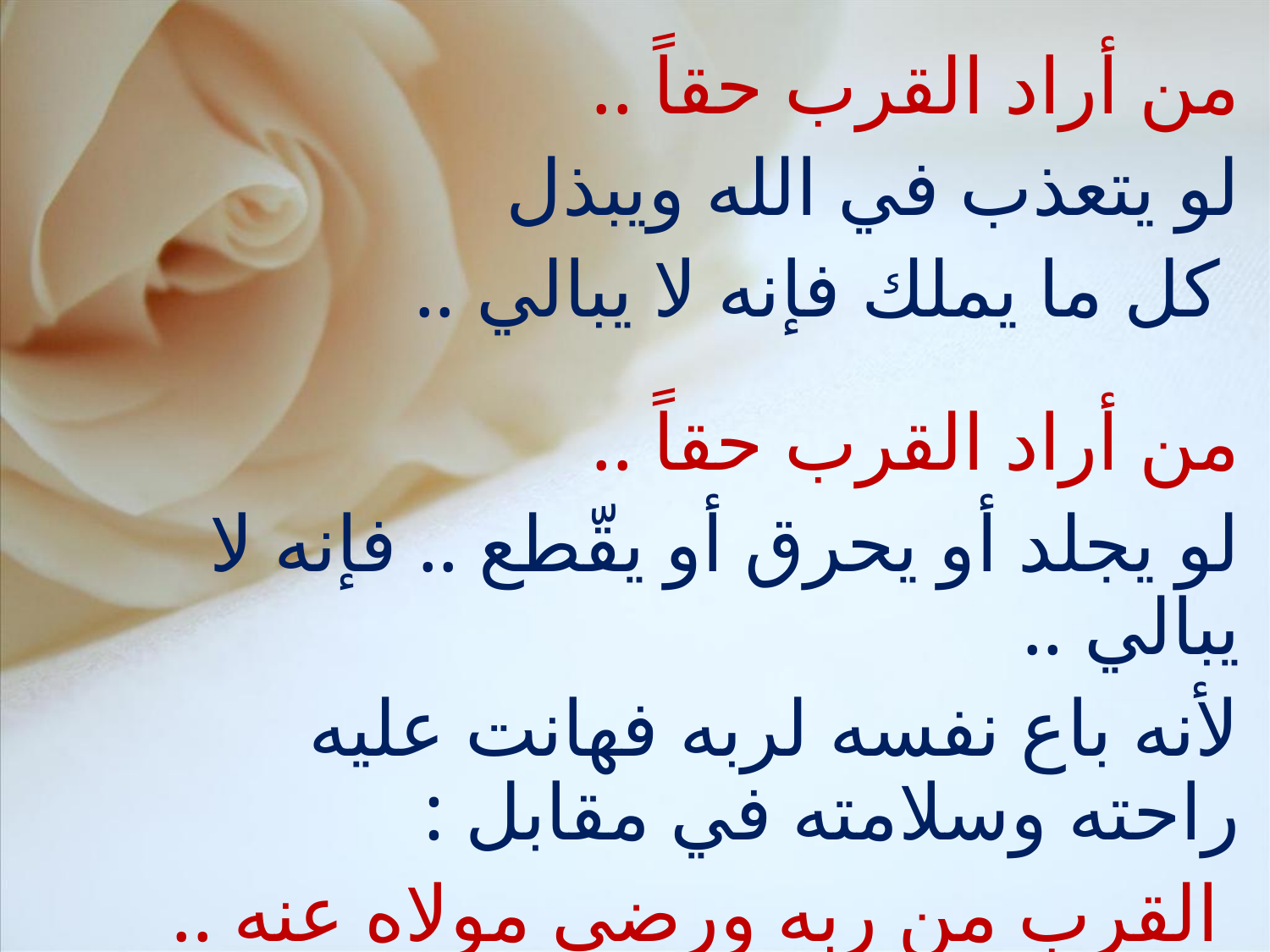

من أراد القرب حقاً ..
لو يتعذب في الله ويبذل
 كل ما يملك فإنه لا يبالي ..

من أراد القرب حقاً ..
لو يجلد أو يحرق أو يقّطع .. فإنه لا يبالي ..
لأنه باع نفسه لربه فهانت عليه راحته وسلامته في مقابل :
 القرب من ربه ورضى مولاه عنه ..